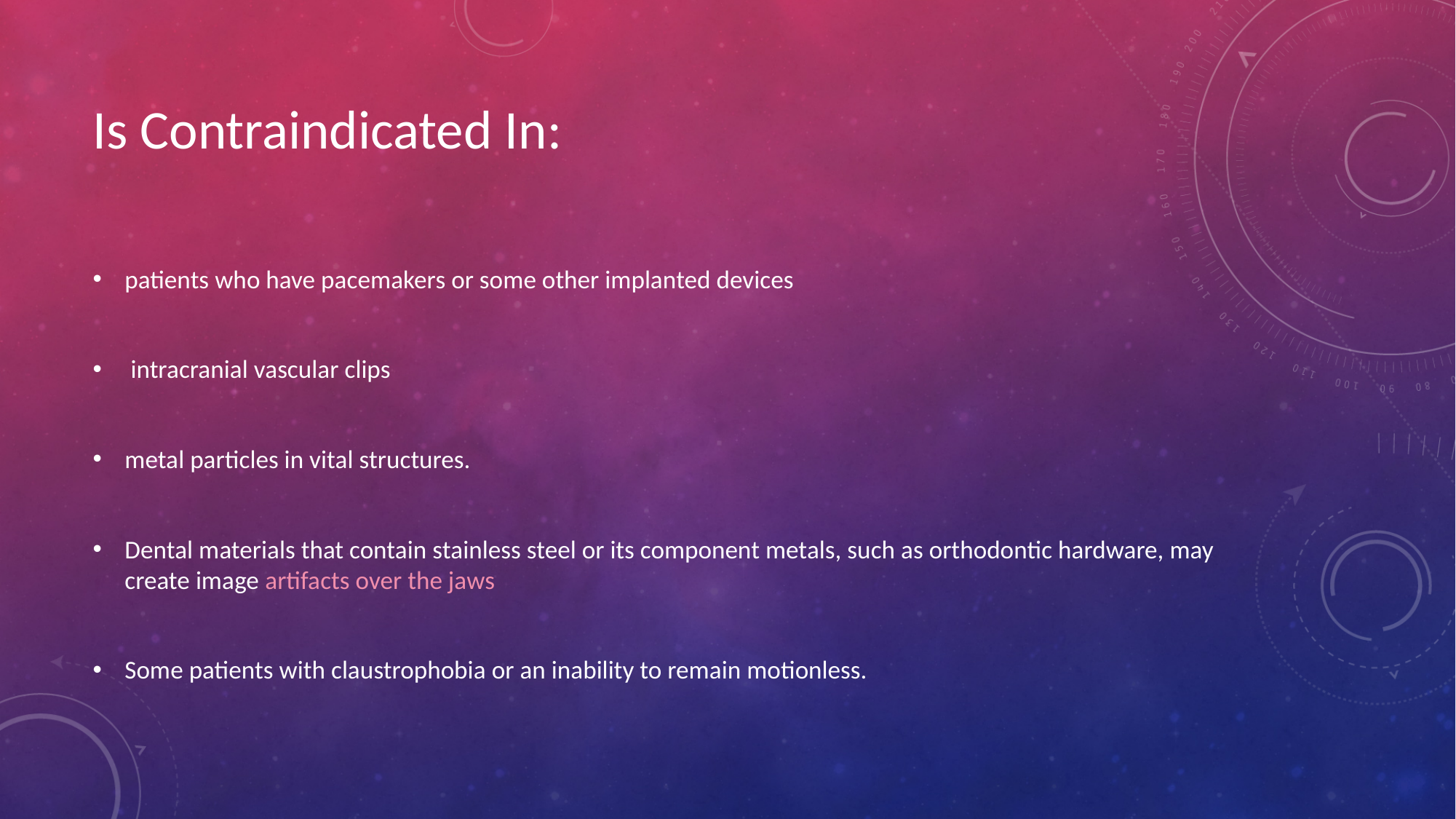

# Is Contraindicated In:
patients who have pacemakers or some other implanted devices

 intracranial vascular clips

metal particles in vital structures.

Dental materials that contain stainless steel or its component metals, such as orthodontic hardware, may create image artifacts over the jaws

Some patients with claustrophobia or an inability to remain motionless.